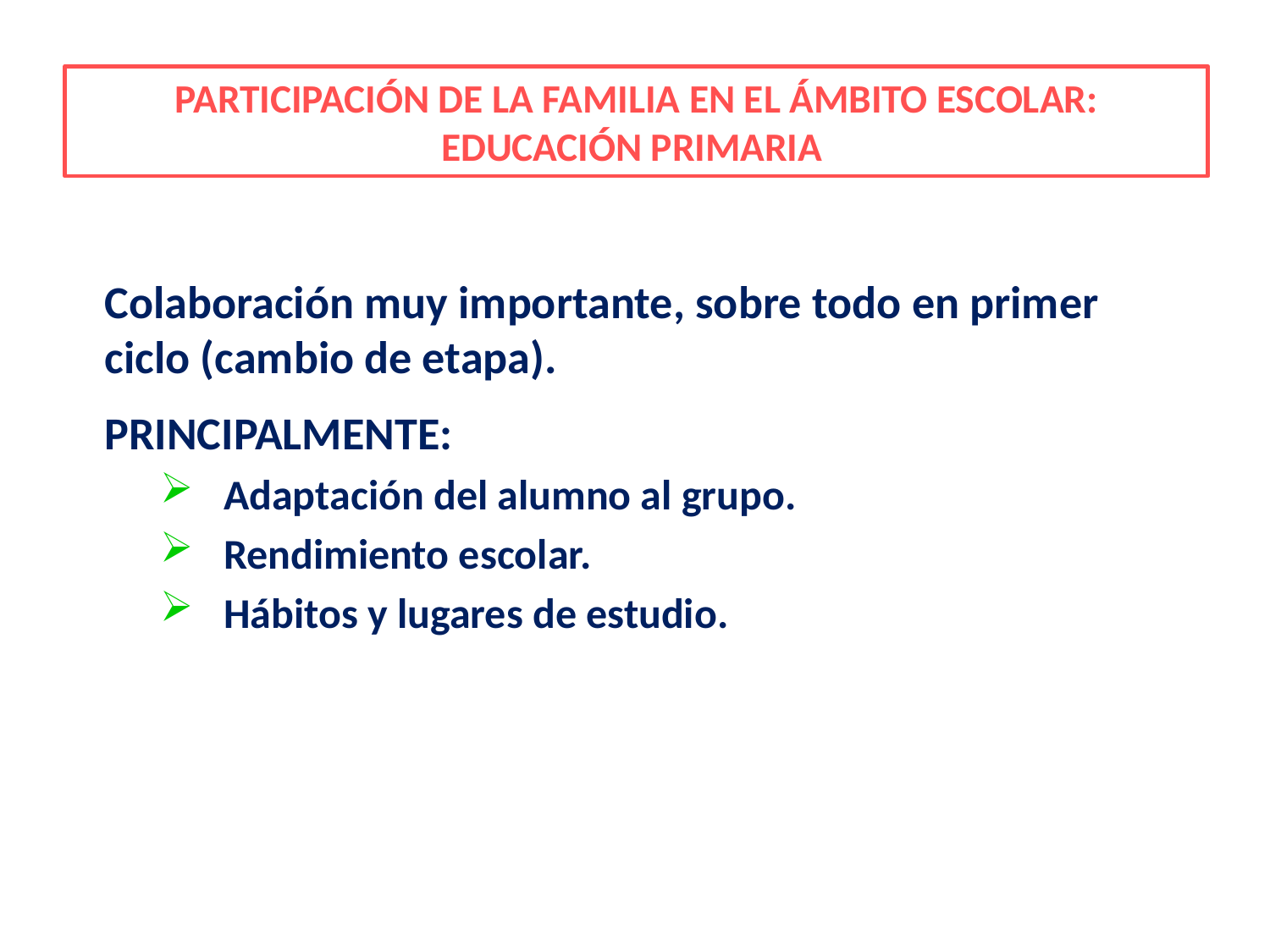

# PARTICIPACIÓN DE LA FAMILIA EN EL ÁMBITO ESCOLAR: EDUCACIÓN PRIMARIA

	Colaboración muy importante, sobre todo en primer ciclo (cambio de etapa).

	PRINCIPALMENTE:
Adaptación del alumno al grupo.
Rendimiento escolar.
Hábitos y lugares de estudio.